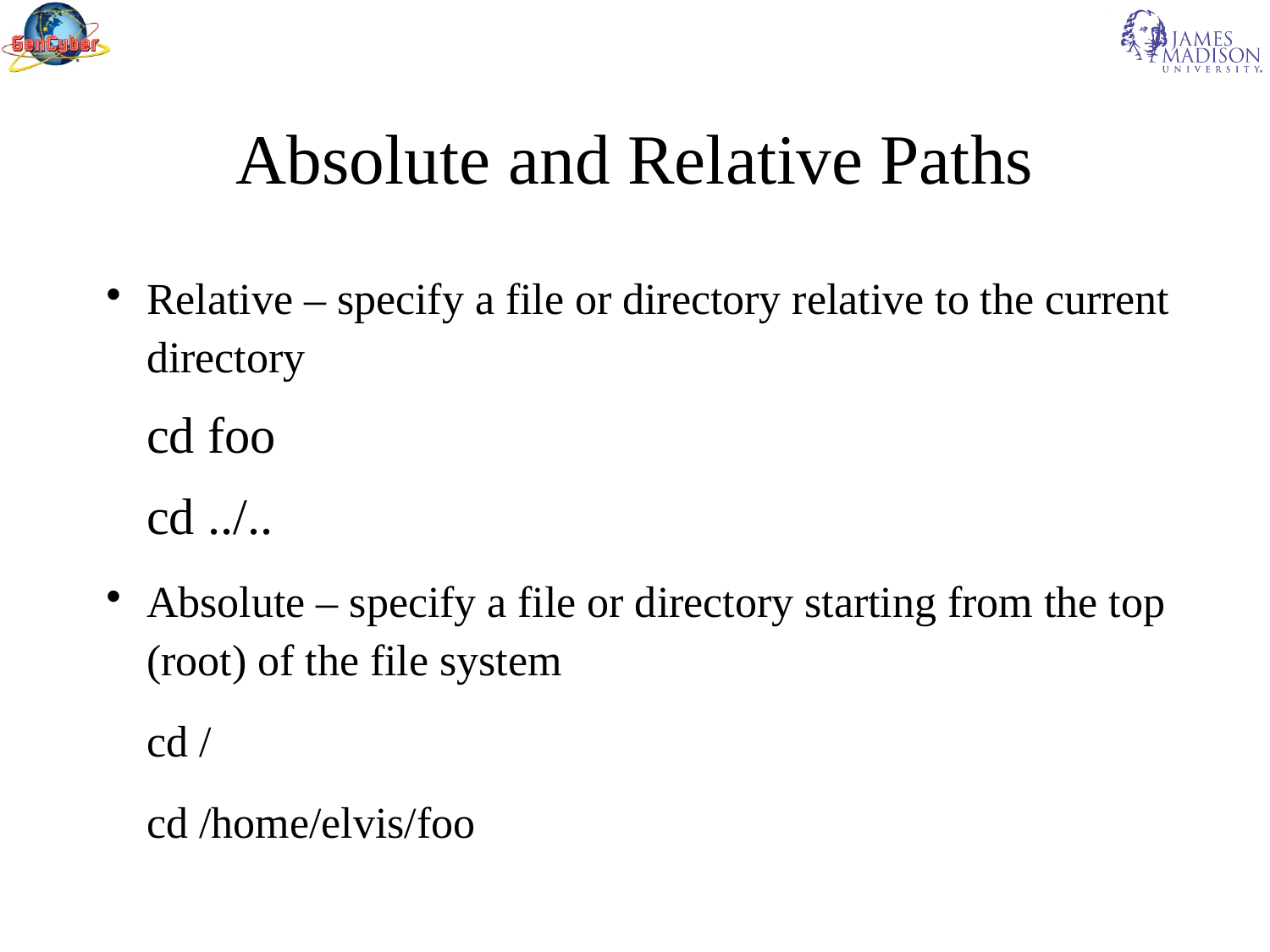

Absolute and Relative Paths
Relative – specify a file or directory relative to the current directory
	cd foo
	cd ../..
Absolute – specify a file or directory starting from the top (root) of the file system
	cd /
	cd /home/elvis/foo